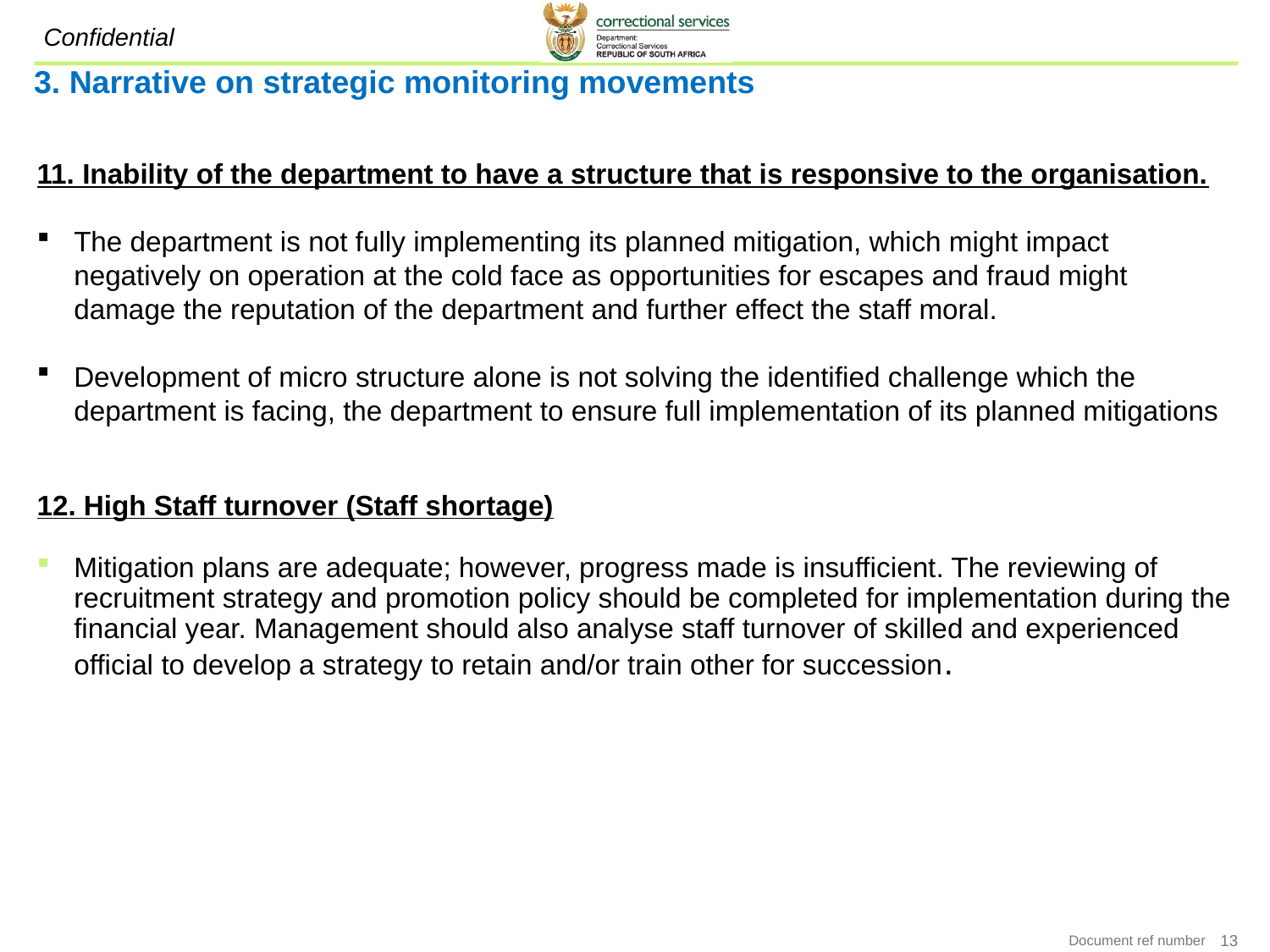

# 3. Narrative on strategic monitoring movements
11. Inability of the department to have a structure that is responsive to the organisation.

The department is not fully implementing its planned mitigation, which might impact negatively on operation at the cold face as opportunities for escapes and fraud might damage the reputation of the department and further effect the staff moral.

Development of micro structure alone is not solving the identified challenge which the department is facing, the department to ensure full implementation of its planned mitigations

12. High Staff turnover (Staff shortage)
Mitigation plans are adequate; however, progress made is insufficient. The reviewing of recruitment strategy and promotion policy should be completed for implementation during the financial year. Management should also analyse staff turnover of skilled and experienced official to develop a strategy to retain and/or train other for succession.